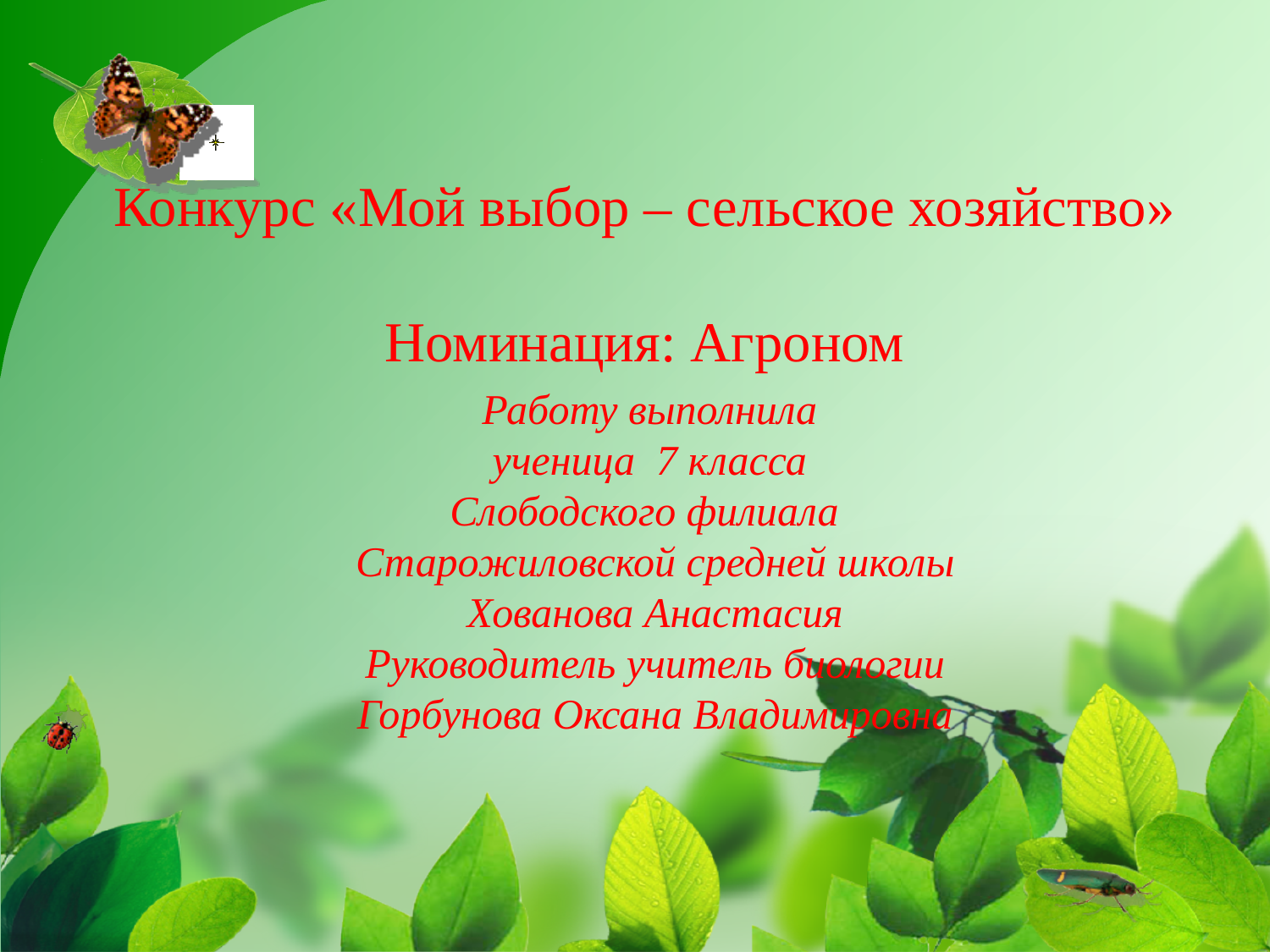

Конкурс «Мой выбор – сельское хозяйство»

Номинация: Агроном
Работу выполнила
ученица  7 класса
Слободского филиала   Старожиловской средней школы
Хованова Анастасия
Руководитель учитель биологии
Горбунова Оксана Владимировна